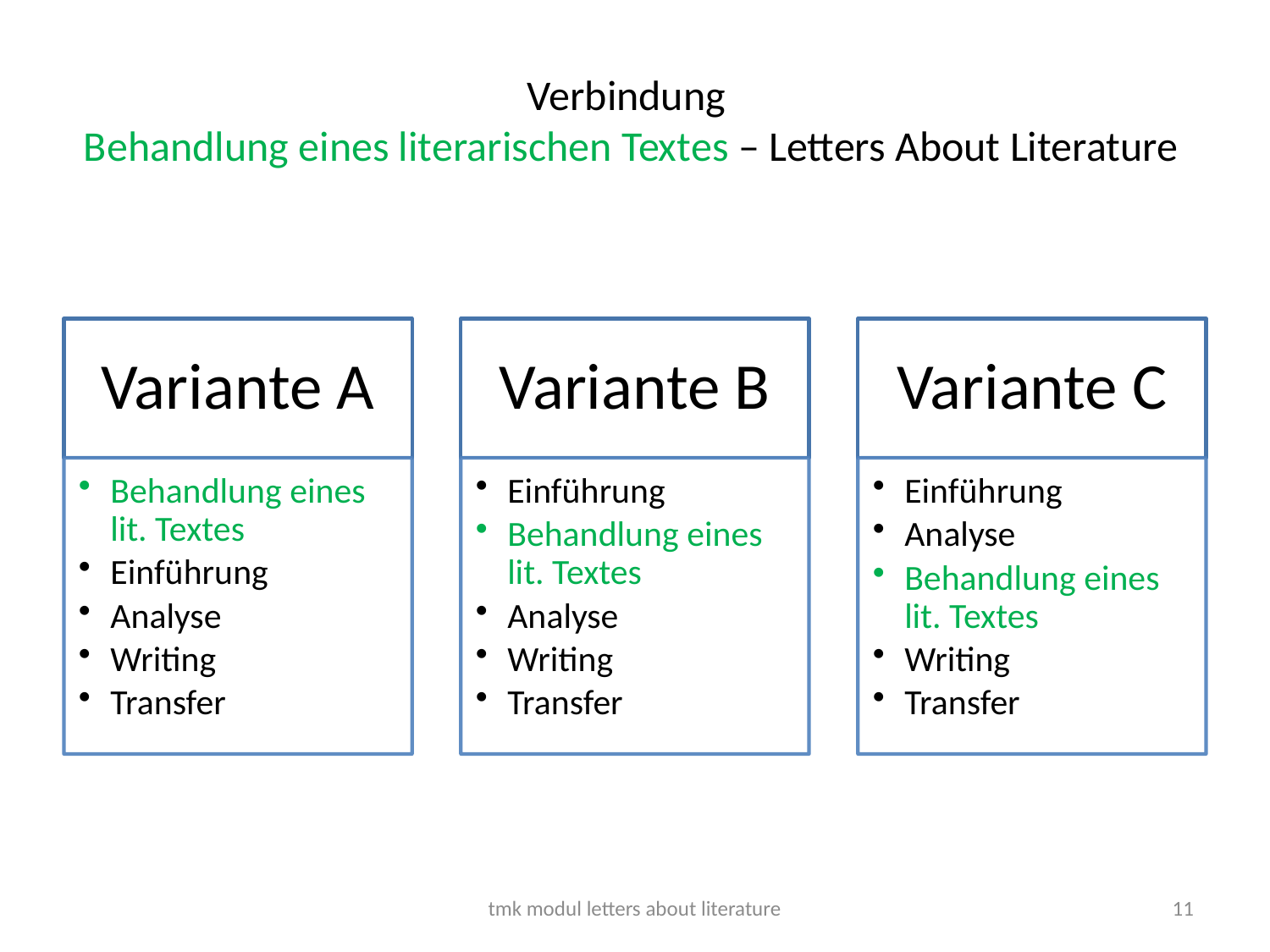

# Verbindung Behandlung eines literarischen Textes – Letters About Literature
Variante A
Behandlung eines lit. Textes
Einführung
Analyse
Writing
Transfer
Variante B
Einführung
Behandlung eines lit. Textes
Analyse
Writing
Transfer
Variante C
Einführung
Analyse
Behandlung eines lit. Textes
Writing
Transfer
tmk modul letters about literature
11